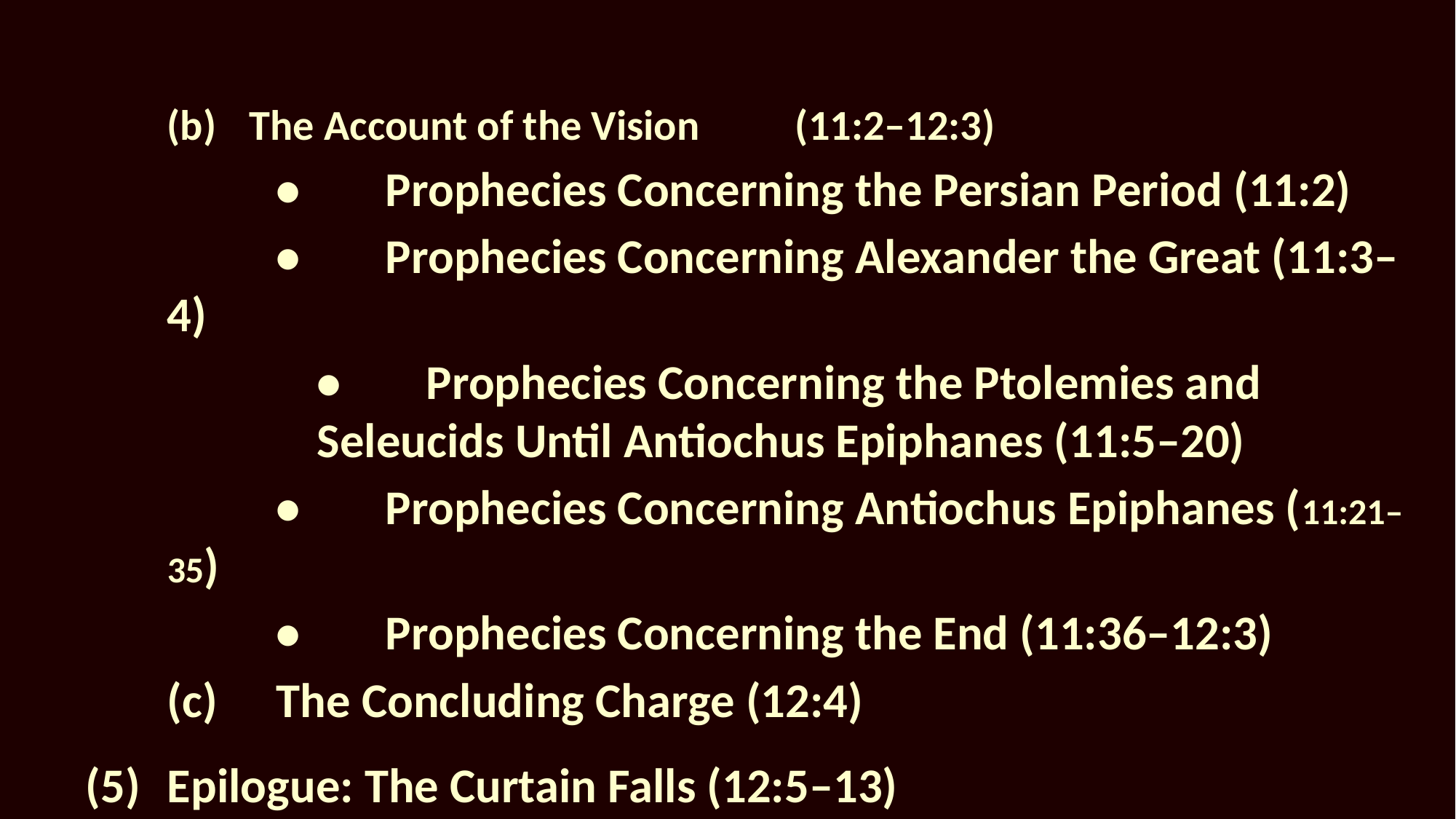

The Account of the Vision	(11:2–12:3)
	•	Prophecies Concerning the Persian Period (11:2)
	•	Prophecies Concerning Alexander the Great (11:3–4)
	•	Prophecies Concerning the Ptolemies and Seleucids Until Antiochus Epiphanes (11:5–20)
	•	Prophecies Concerning Antiochus Epiphanes (11:21–35)
	•	Prophecies Concerning the End (11:36–12:3)
(c)	The Concluding Charge (12:4)
(5)	Epilogue: The Curtain Falls (12:5–13)